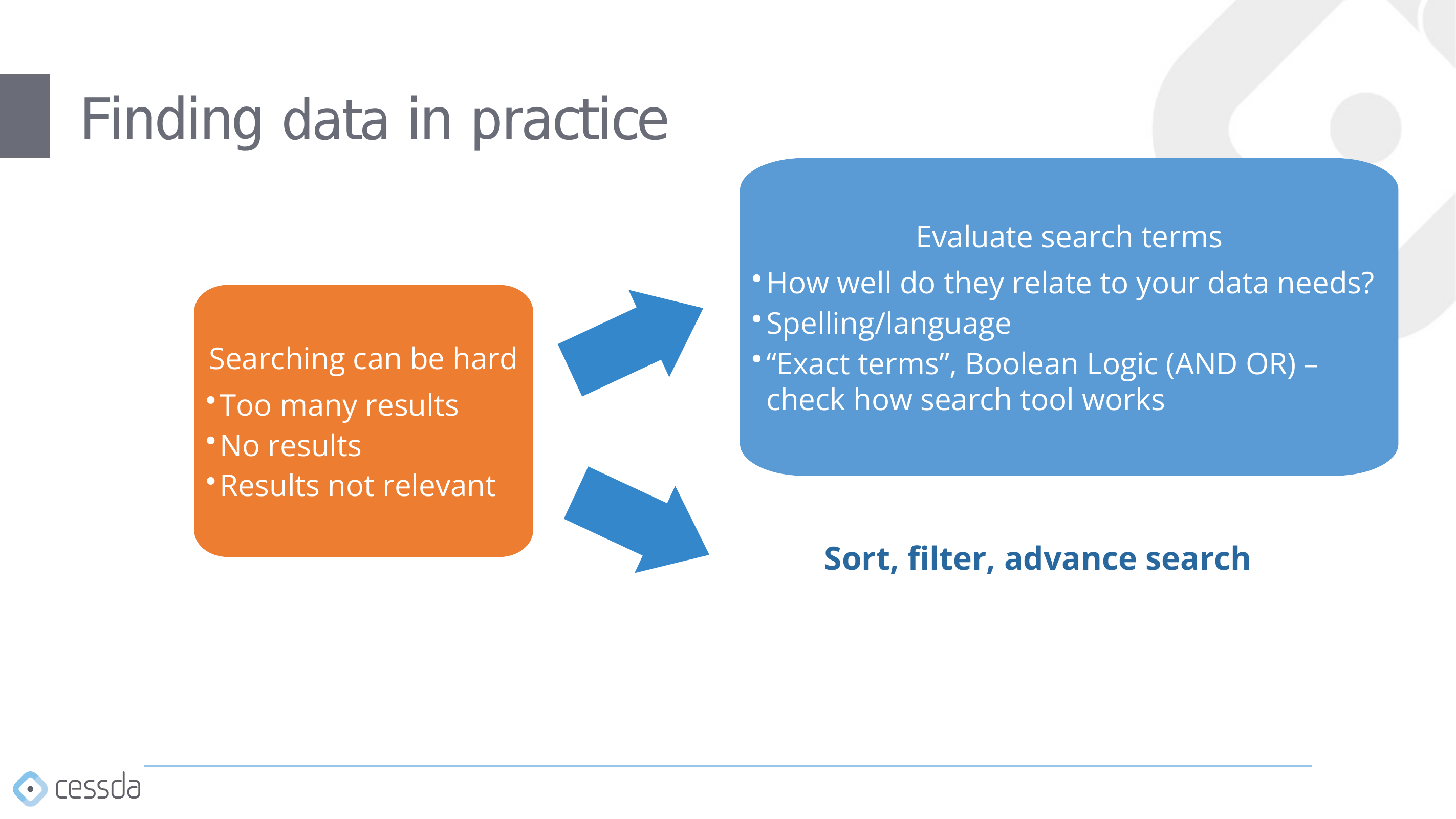

# Finding data in practice
Evaluate search terms
How well do they relate to your data needs?
Spelling/language
“Exact terms”, Boolean Logic (AND OR) – check how search tool works
Searching can be hard
Too many results
No results
Results not relevant

Sort, filter, advance search